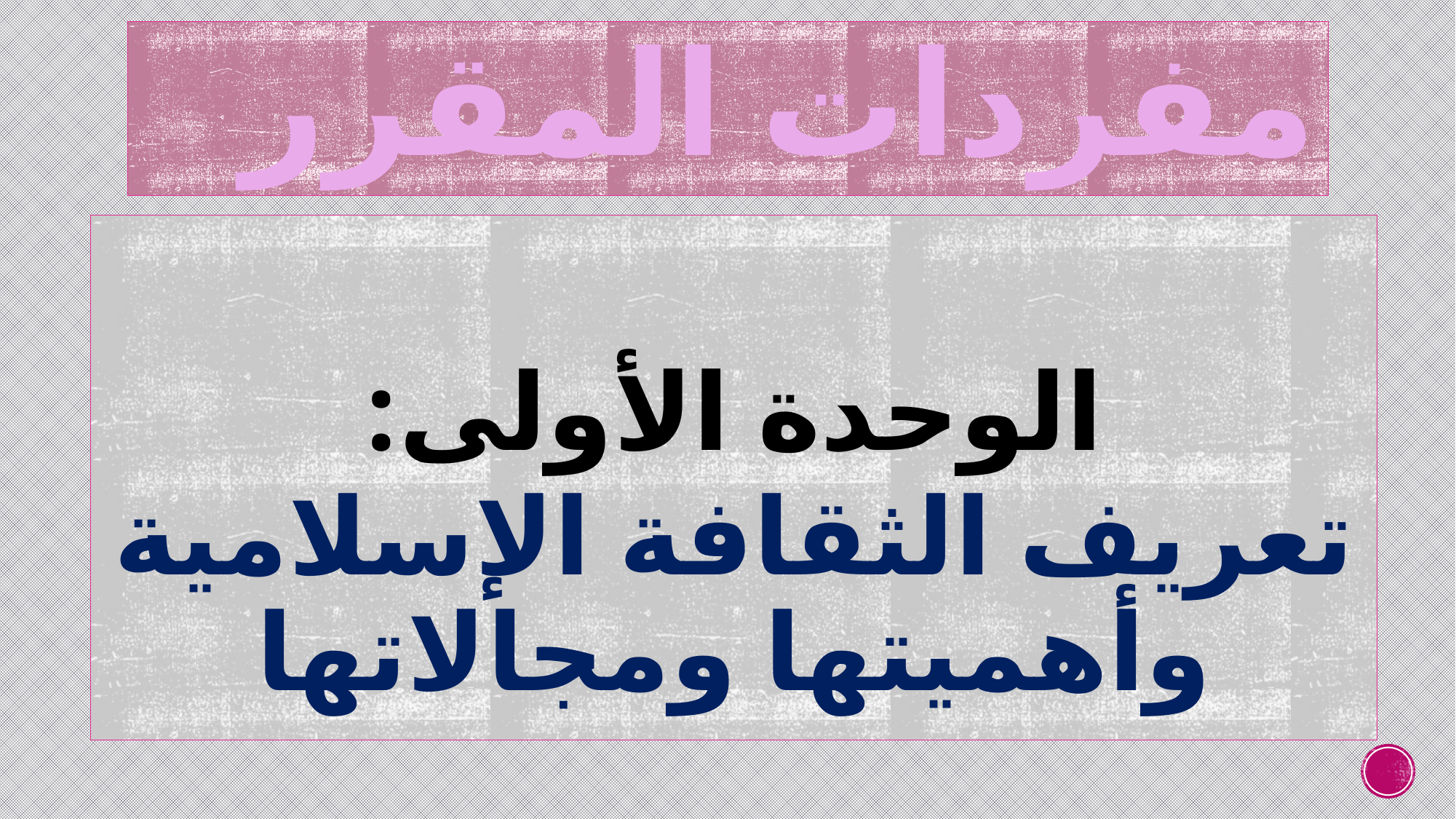

# مفردات المقرر

الوحدة الأولى:
تعريف الثقافة الإسلامية وأهميتها ومجالاتها